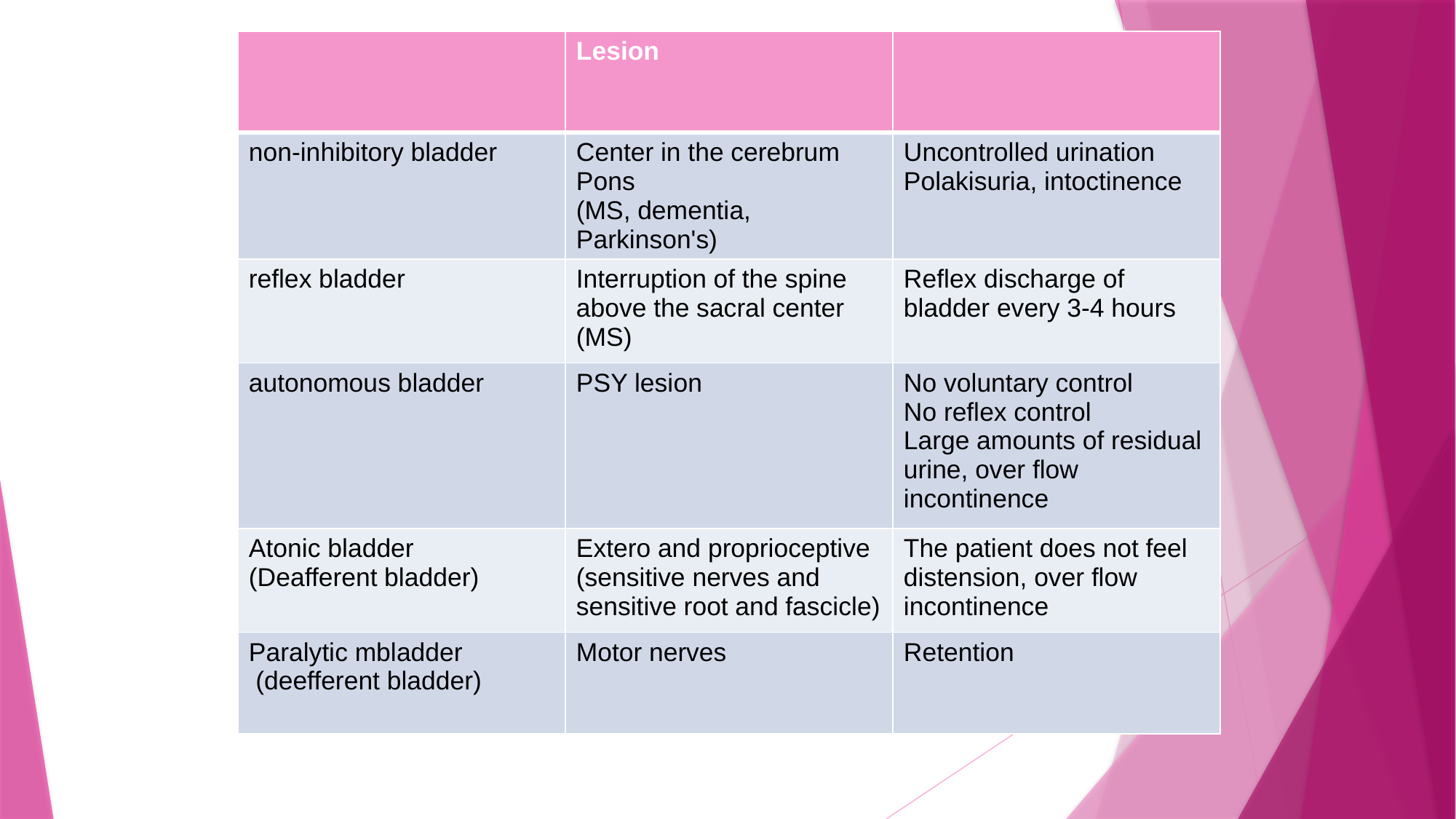

|  | Lesion |  |
| --- | --- | --- |
| non-inhibitory bladder | Center in the cerebrum Pons (MS, dementia, Parkinson's) | Uncontrolled urination Polakisuria, intoctinence |
| reflex bladder | Interruption of the spine above the sacral center (MS) | Reflex discharge of bladder every 3-4 hours |
| autonomous bladder | PSY lesion | No voluntary control No reflex control Large amounts of residual urine, over flow incontinence |
| Atonic bladder (Deafferent bladder) | Extero and proprioceptive (sensitive nerves and sensitive root and fascicle) | The patient does not feel distension, over flow incontinence |
| Paralytic mbladder (deefferent bladder) | Motor nerves | Retention |